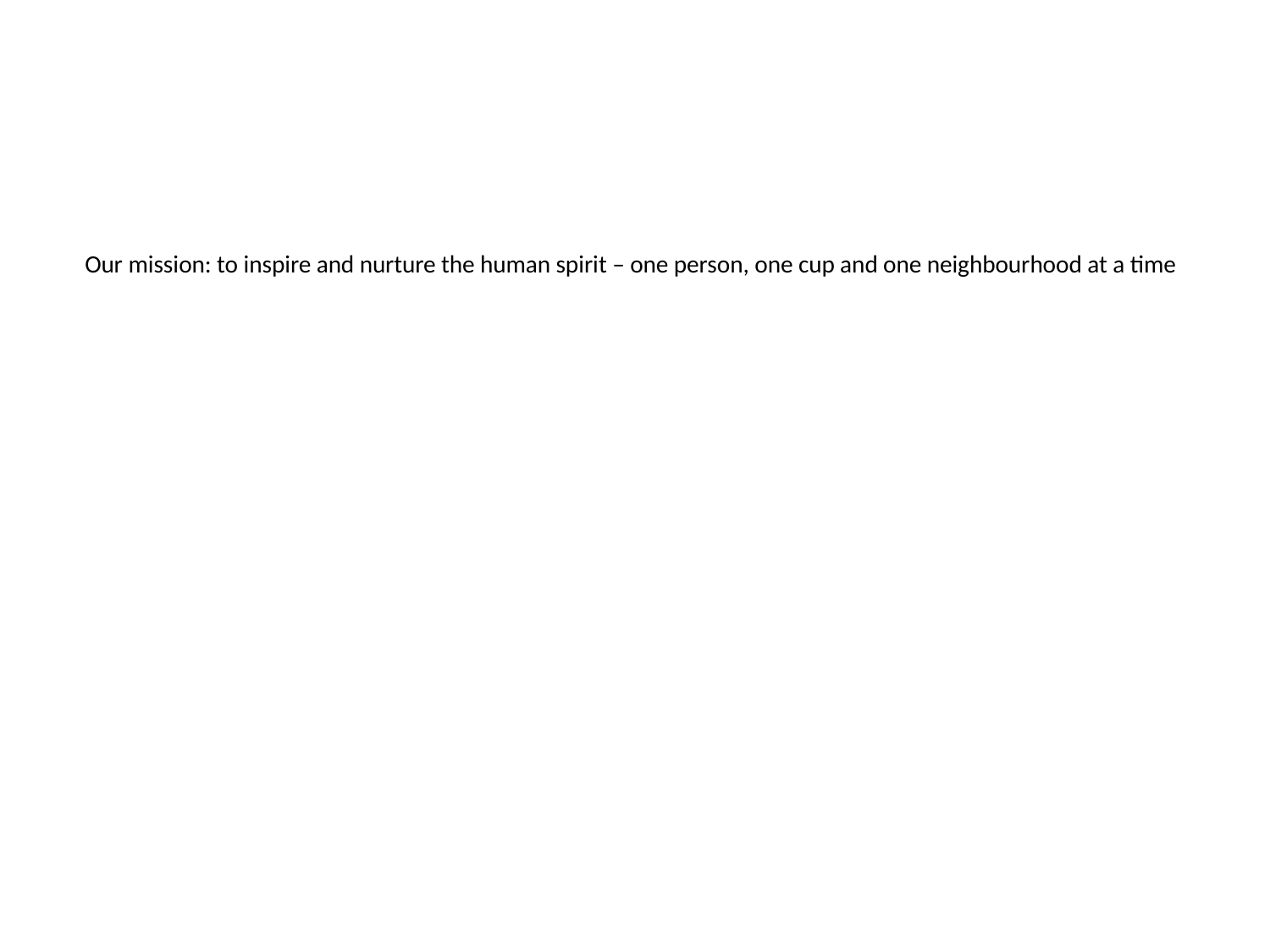

# Our mission: to inspire and nurture the human spirit – one person, one cup and one neighbourhood at a time